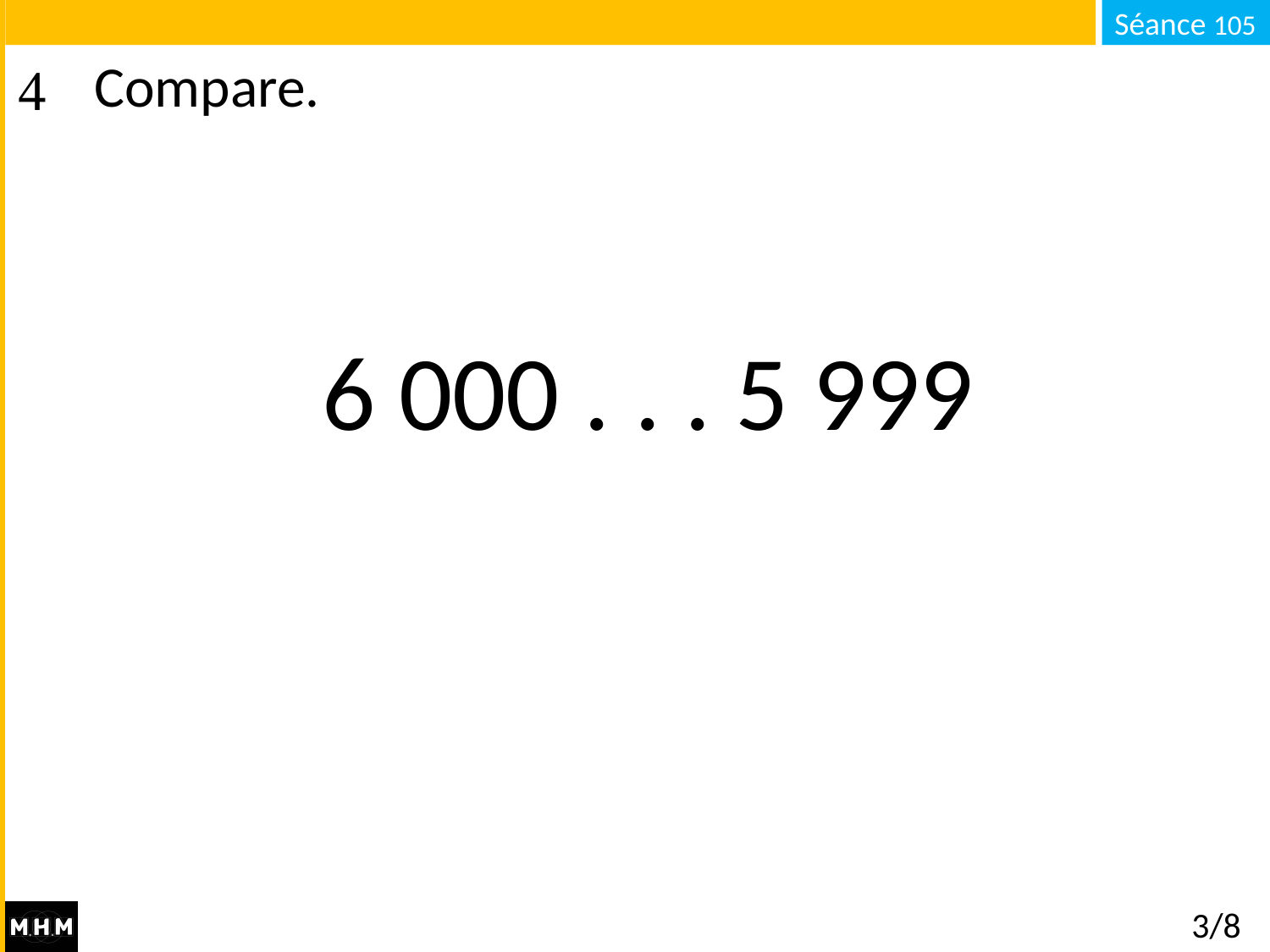

# Compare.
6 000 . . . 5 999
3/8